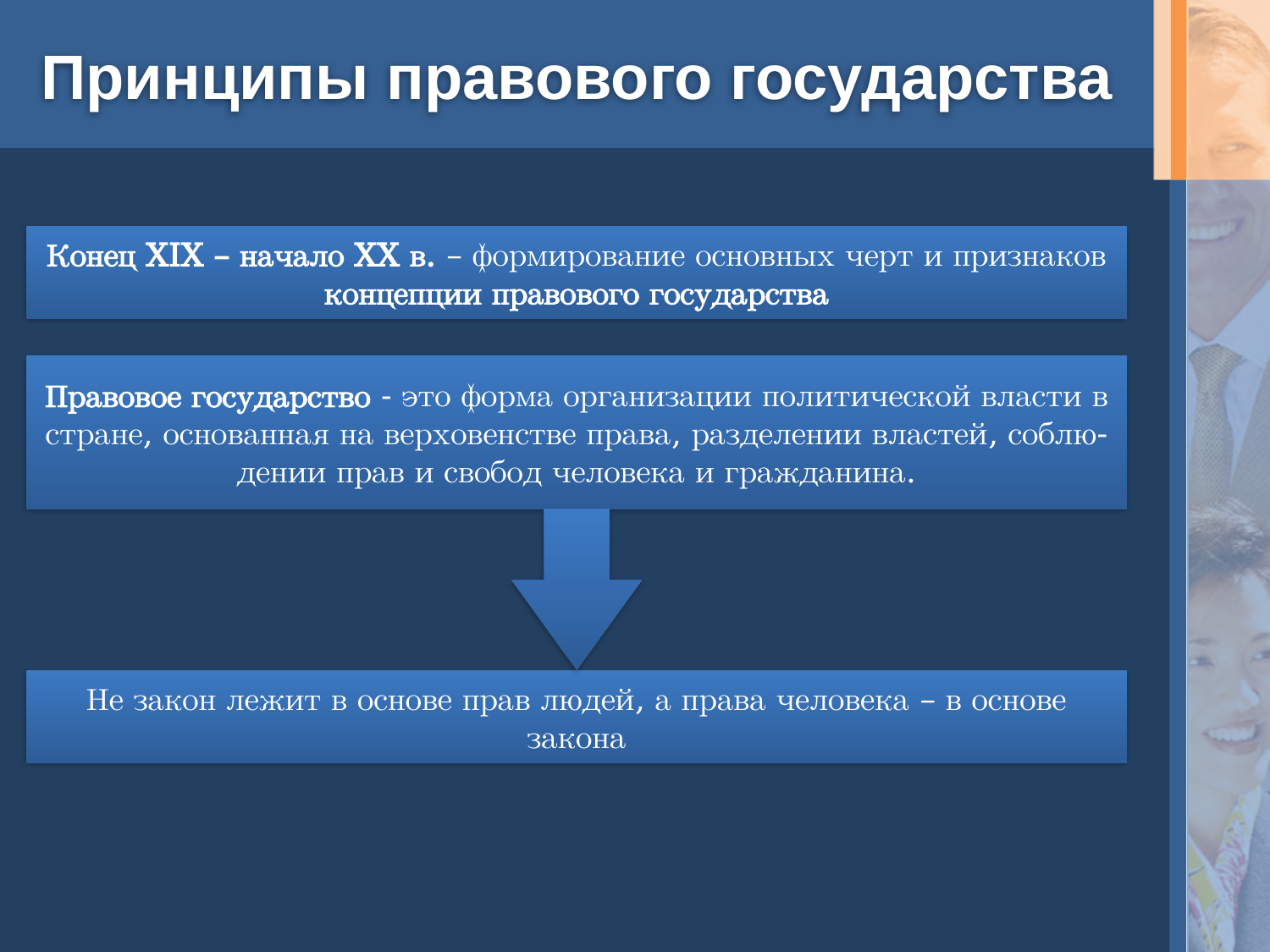

# Принципы правового государства
Конец XIX – начало XX в. – формирование основных черт и признаков концепции правового государства
Правовое государство - это форма организации политической власти в стране, основанная на верховенстве права, разделении властей, соблю- дении прав и свобод человека и гражданина.

Не закон лежит в основе прав людей, а права человека – в основе закона